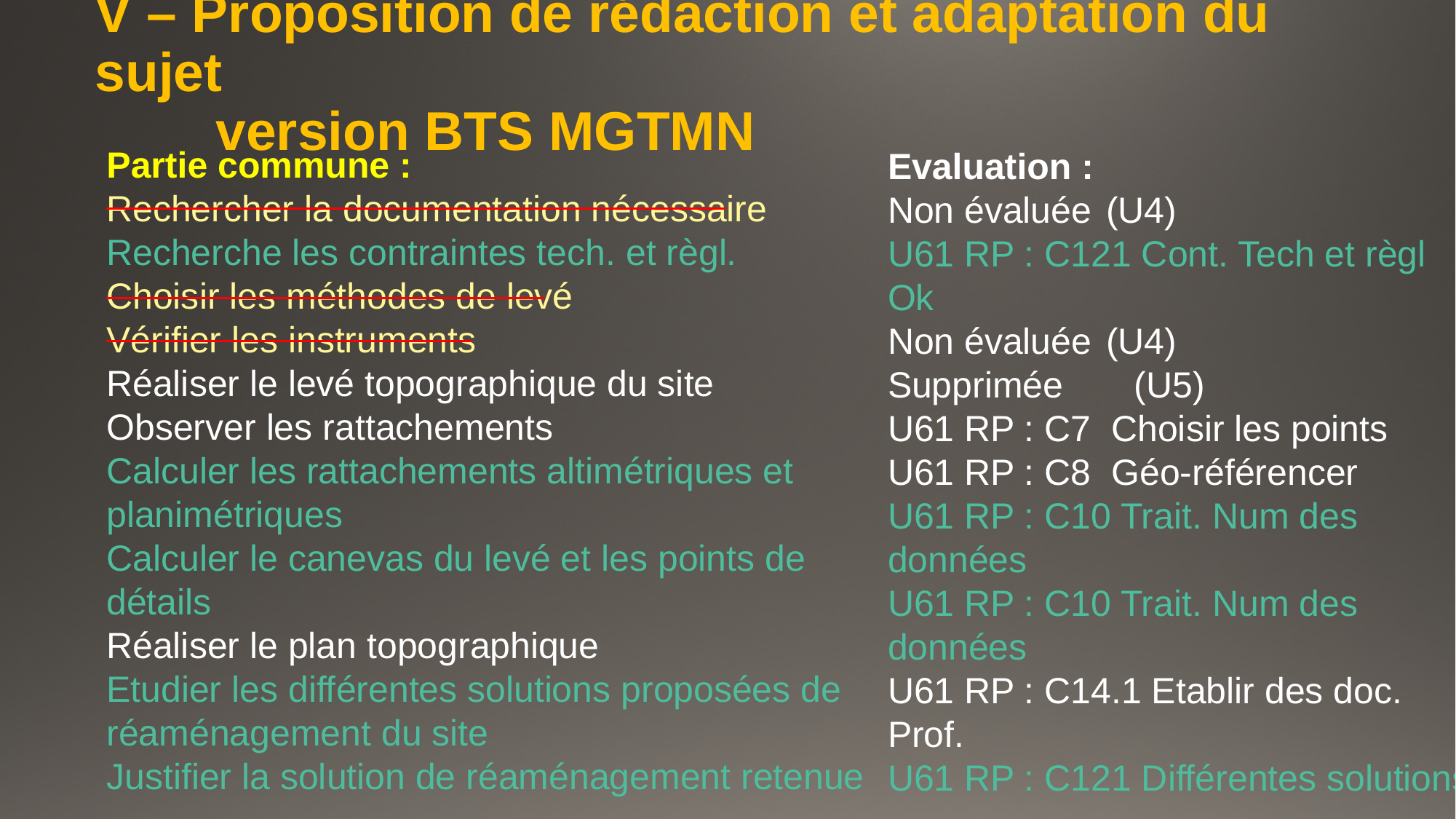

# V – Proposition de rédaction et adaptation du sujet version BTS MGTMN
Partie commune :
Rechercher la documentation nécessaire
Recherche les contraintes tech. et règl.
Choisir les méthodes de levé
Vérifier les instruments
Réaliser le levé topographique du site
Observer les rattachements
Calculer les rattachements altimétriques et planimétriques
Calculer le canevas du levé et les points de détails
Réaliser le plan topographique
Etudier les différentes solutions proposées de réaménagement du site
Justifier la solution de réaménagement retenue
Evaluation :
Non évaluée	(U4)
U61 RP : C121 Cont. Tech et règl Ok
Non évaluée	(U4)
Supprimée       (U5)
U61 RP : C7  Choisir les points
U61 RP : C8  Géo-référencer
U61 RP : C10 Trait. Num des données
U61 RP : C10 Trait. Num des données
U61 RP : C14.1 Etablir des doc. Prof.
U61 RP : C121 Différentes solutions

U61 RP : C121 Différentes solutions